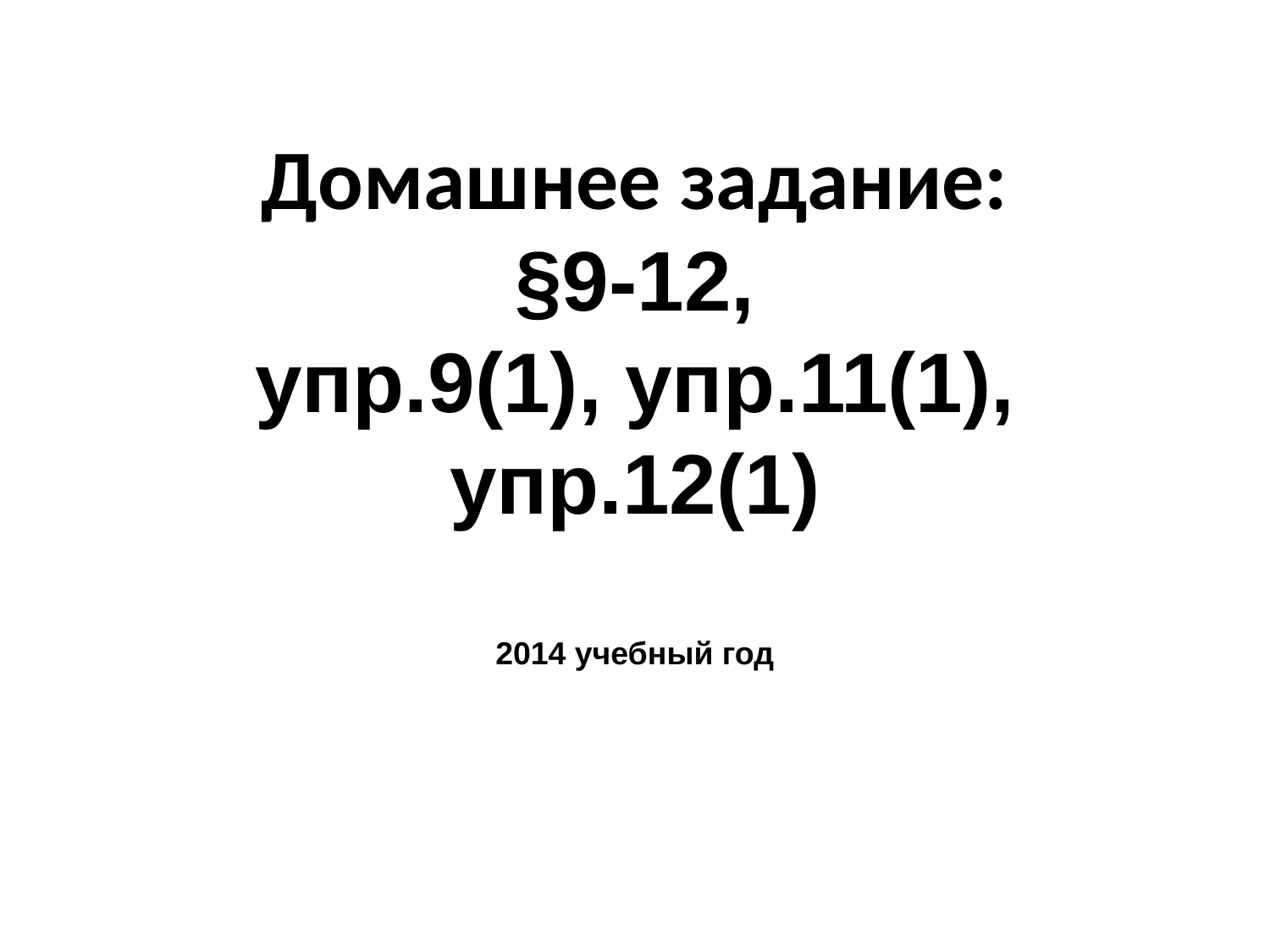

# Домашнее задание: §9-12, упр.9(1), упр.11(1), упр.12(1) 2014 учебный год